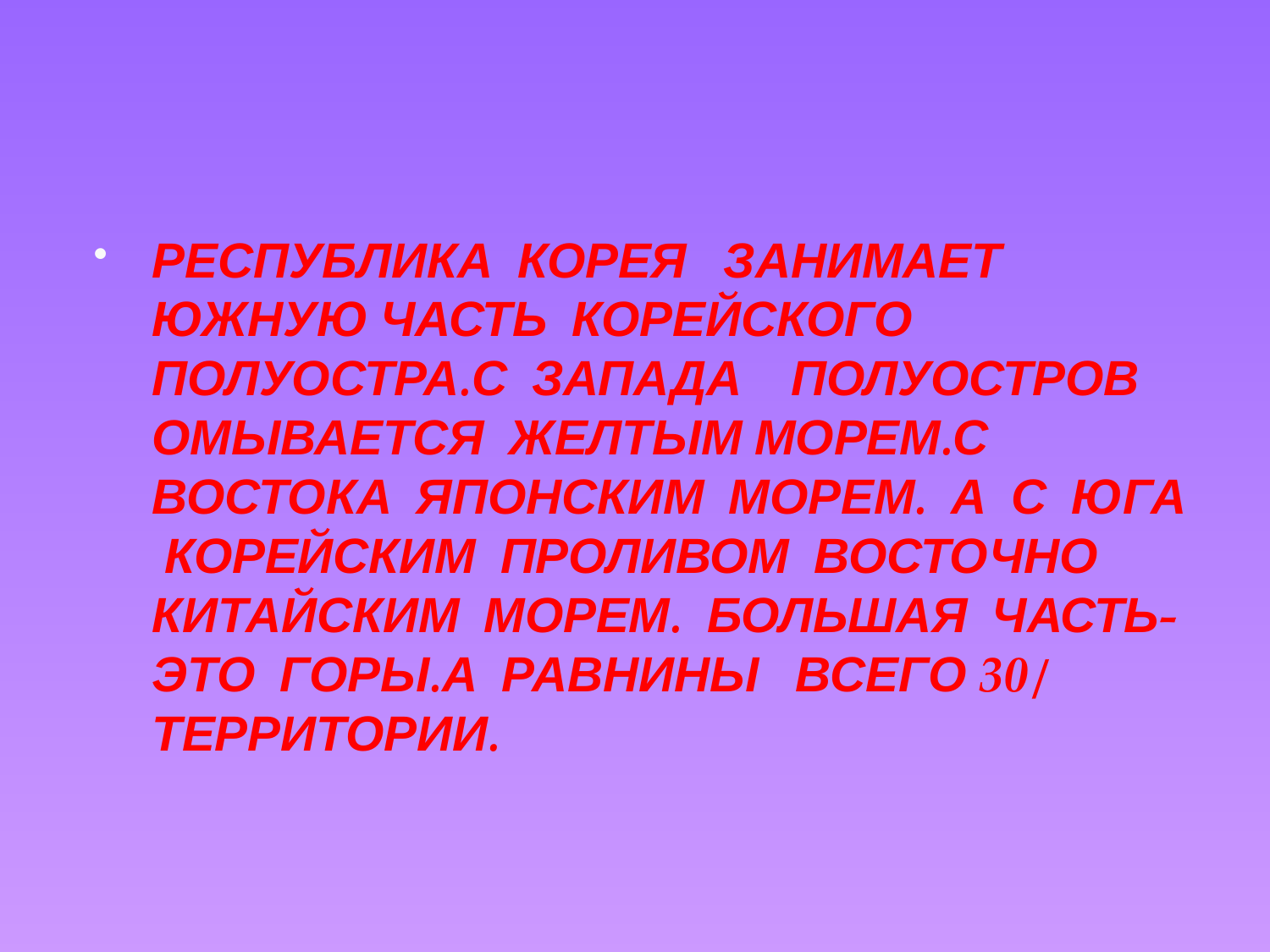

#
РЕСПУБЛИКА  КОРЕЯ   ЗАНИМАЕТ  ЮЖНУЮ ЧАСТЬ  КОРЕЙСКОГО  ПОЛУОСТРА.С  ЗАПАДА    ПОЛУОСТРОВ  ОМЫВАЕТСЯ  ЖЕЛТЫМ МОРЕМ.С ВОСТОКА  ЯПОНСКИМ  МОРЕМ.  А  С  ЮГА  КОРЕЙСКИМ  ПРОЛИВОМ  ВОСТОЧНО  КИТАЙСКИМ  МОРЕМ.  БОЛЬШАЯ  ЧАСТЬ-ЭТО  ГОРЫ.А  РАВНИНЫ   ВСЕГО 30/ ТЕРРИТОРИИ.